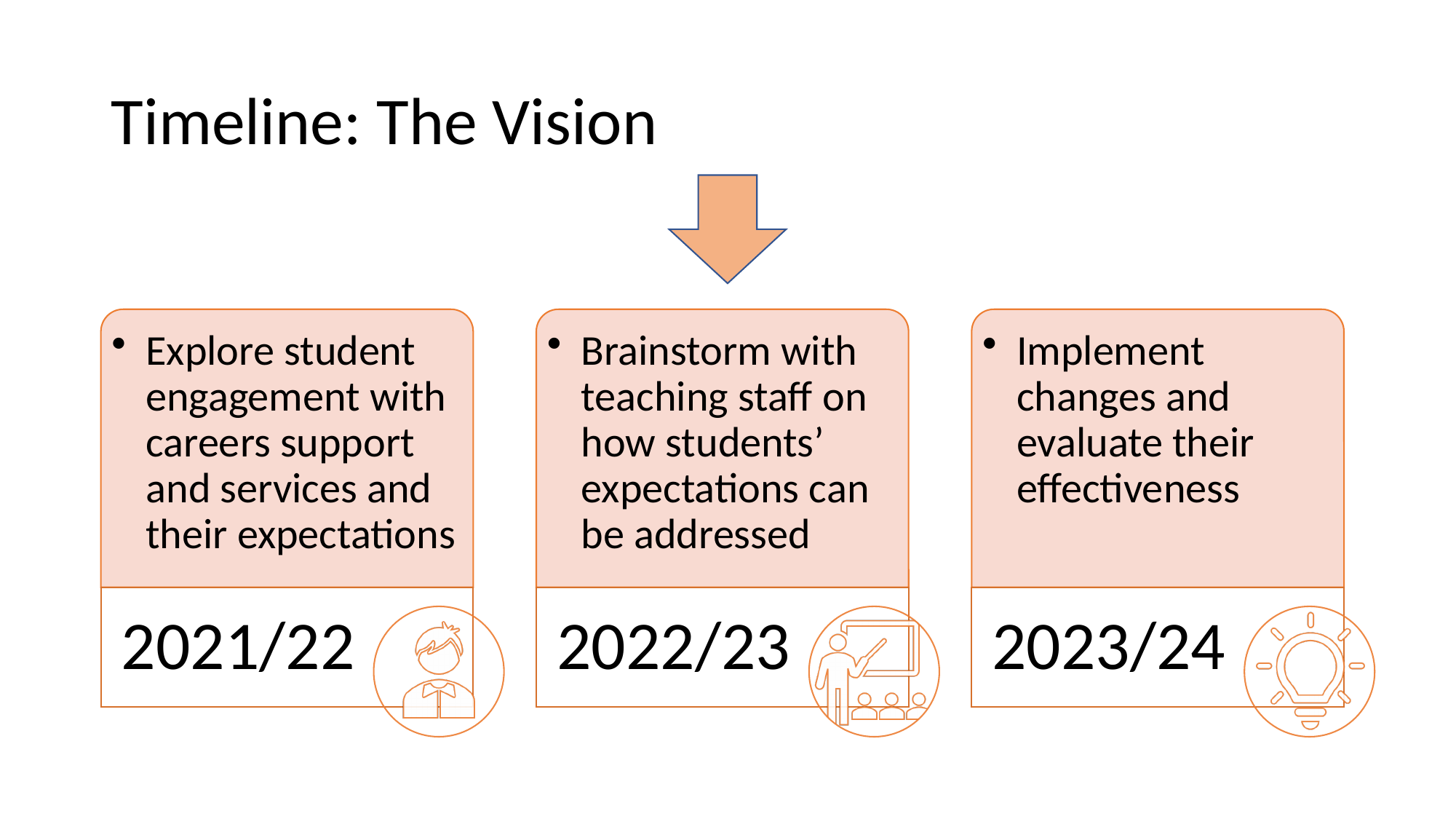

# Timeline: The Vision
Explore student engagement with careers support and services and their expectations
2021/22
Brainstorm with teaching staff on how students’ expectations can be addressed
2022/23
Implement changes and evaluate their effectiveness
2023/24